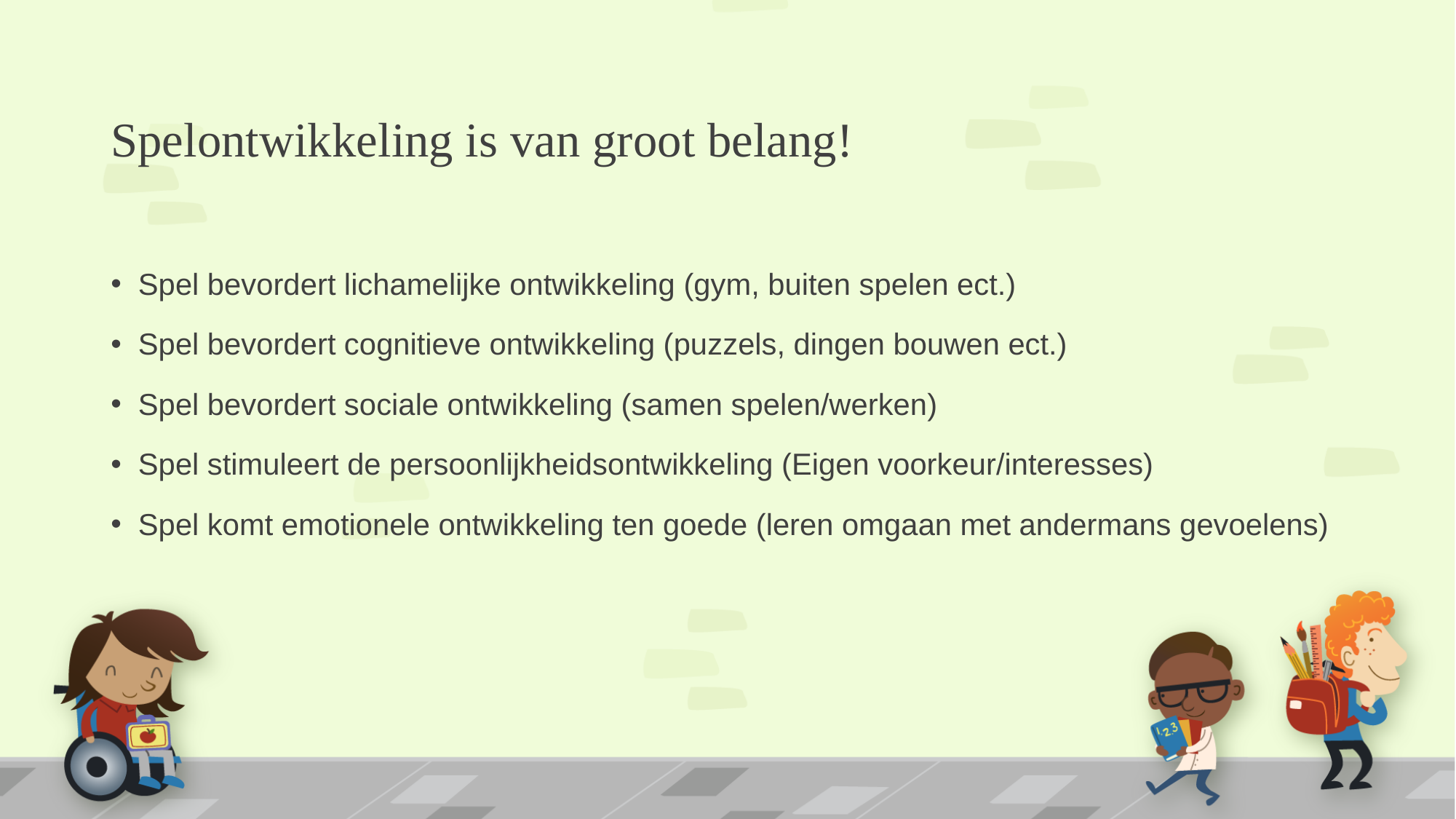

# Spelontwikkeling is van groot belang!
Spel bevordert lichamelijke ontwikkeling (gym, buiten spelen ect.)
Spel bevordert cognitieve ontwikkeling (puzzels, dingen bouwen ect.)
Spel bevordert sociale ontwikkeling (samen spelen/werken)
Spel stimuleert de persoonlijkheidsontwikkeling (Eigen voorkeur/interesses)
Spel komt emotionele ontwikkeling ten goede (leren omgaan met andermans gevoelens)